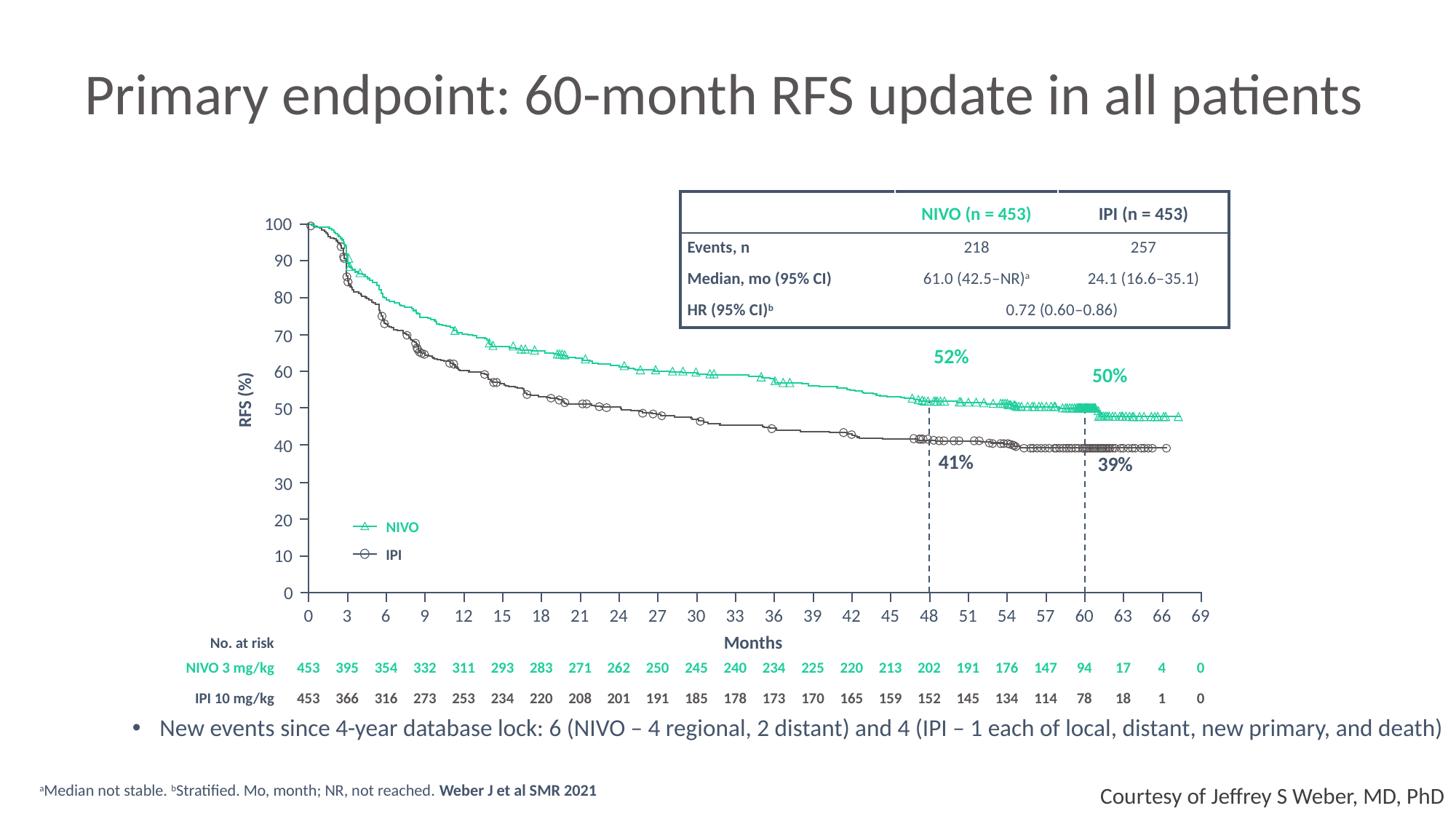

# Primary endpoint: 60-month RFS update in all patients
|  | NIVO (n = 453) | IPI (n = 453) |
| --- | --- | --- |
| Events, n | 218 | 257 |
| Median, mo (95% CI) | 61.0 (42.5–NR)a | 24.1 (16.6–35.1) |
| HR (95% CI)b | 0.72 (0.60–0.86) |  |
100
90
80
70
60
50
40
30
20
10
0

52%
50%

RFS (%)

41%
39%

NIVO

IPI

0
3
6
9
12
15
18
21
24
27
30
33
36
39
42
45
48
51
54
57
60
63
66
69
Months
No. at risk
NIVO 3 mg/kg
453
395
354
332
311
293
283
271
262
250
245
240
234
225
220
213
202
191
176
147
94
17
4
0
IPI 10 mg/kg
453
366
316
273
253
234
220
208
201
191
185
178
173
170
165
159
152
145
134
114
78
18
1
0
New events since 4-year database lock: 6 (NIVO – 4 regional, 2 distant) and 4 (IPI – 1 each of local, distant, new primary, and death)
aMedian not stable. bStratified. Mo, month; NR, not reached. Weber J et al SMR 2021
Courtesy of Jeffrey S Weber, MD, PhD